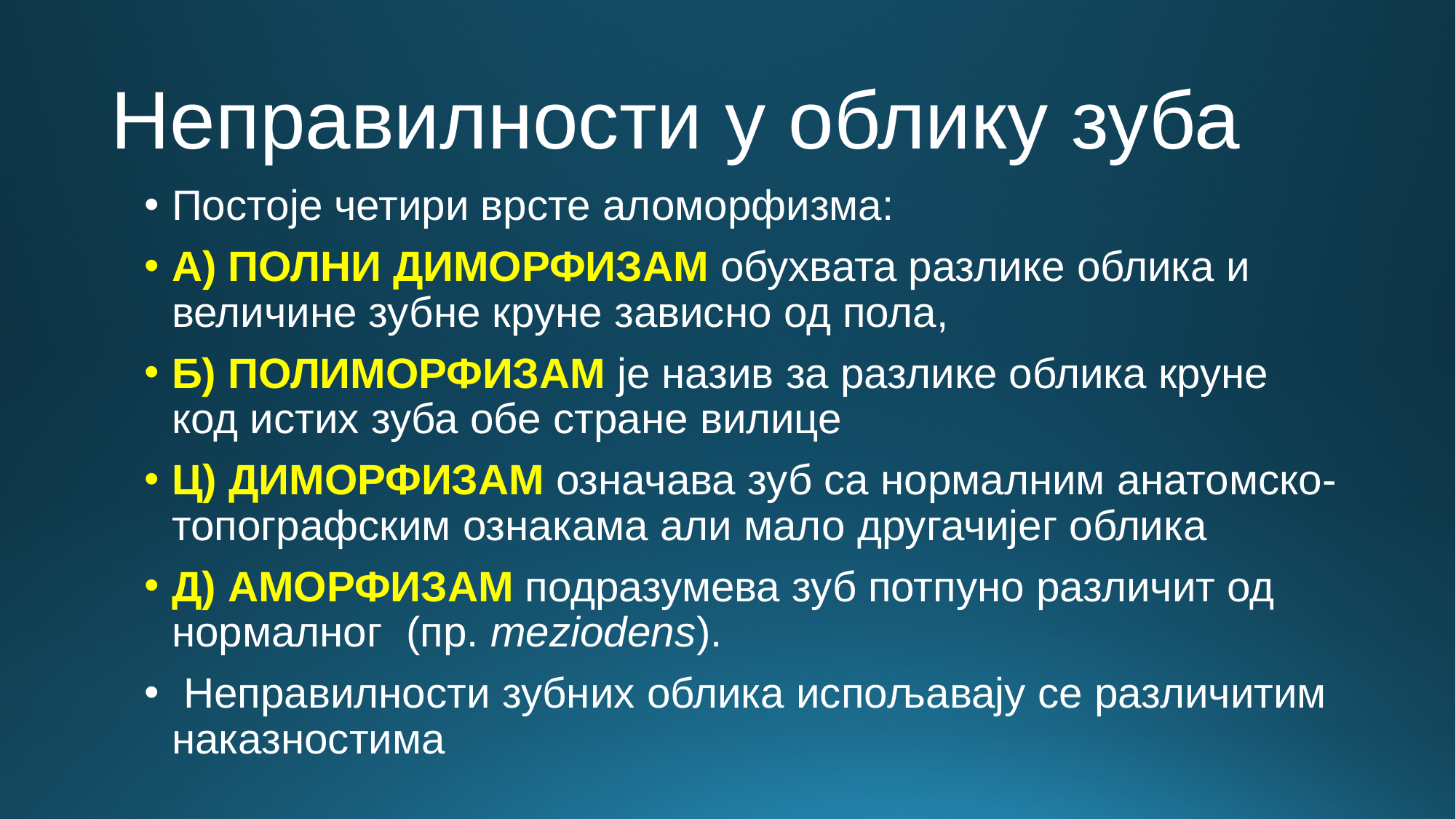

# Неправилности у облику зуба
Постоје четири врсте аломорфизма:
А) ПОЛНИ ДИМОРФИЗАМ обухвата разлике облика и величине зубне круне зависно од пола,
Б) ПОЛИМОРФИЗАМ је назив за разлике облика круне код истих зуба обе стране вилице
Ц) ДИМОРФИЗАМ означава зуб са нормалним анатомско-топографским ознакама али мало другачијег облика
Д) АМОРФИЗАМ подразумева зуб потпуно различит од нормалног  (пр. meziodens).
 Неправилности зубних облика испољавају се различитим  наказностима